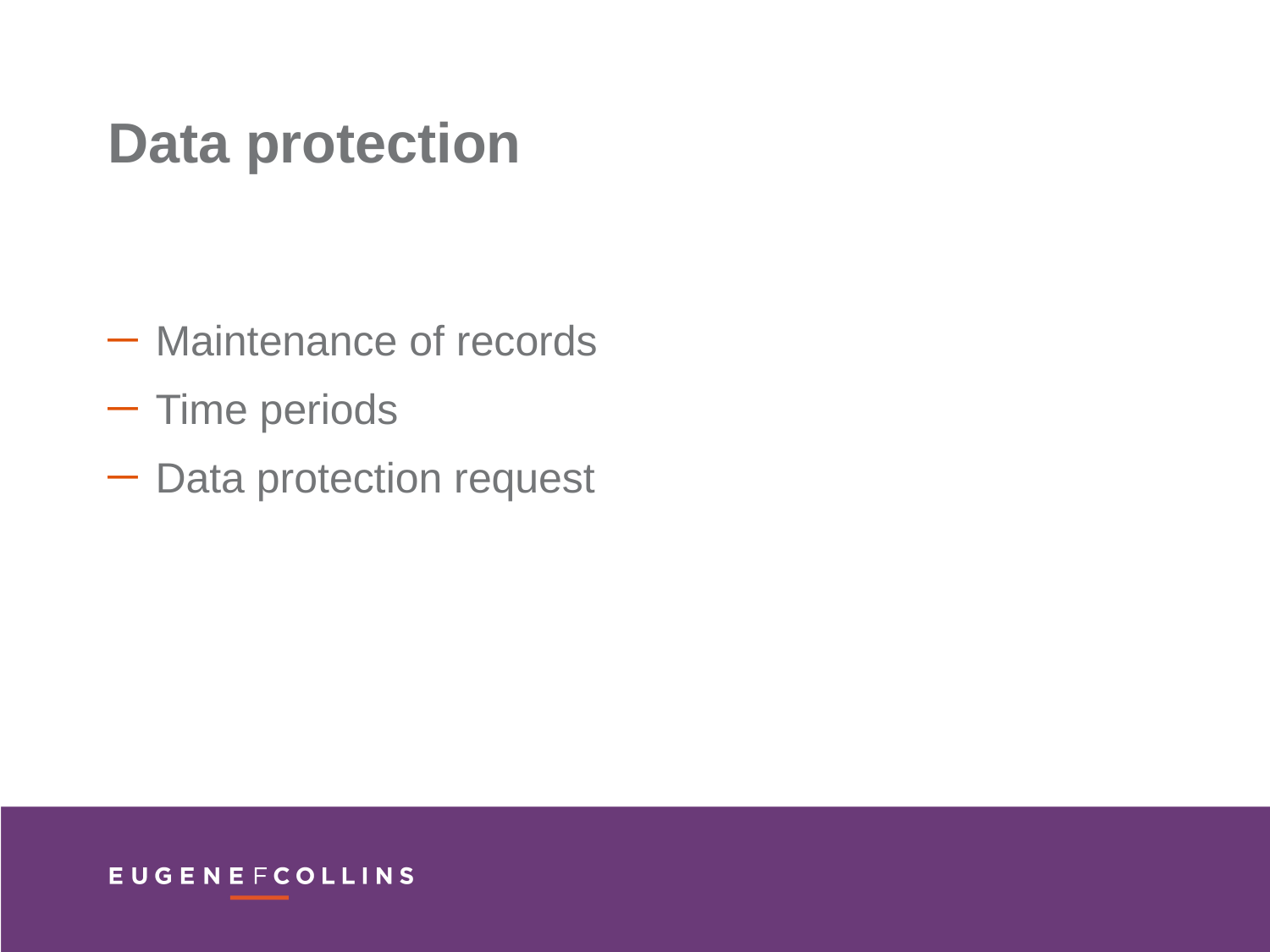

Data protection
Maintenance of records
Time periods
Data protection request